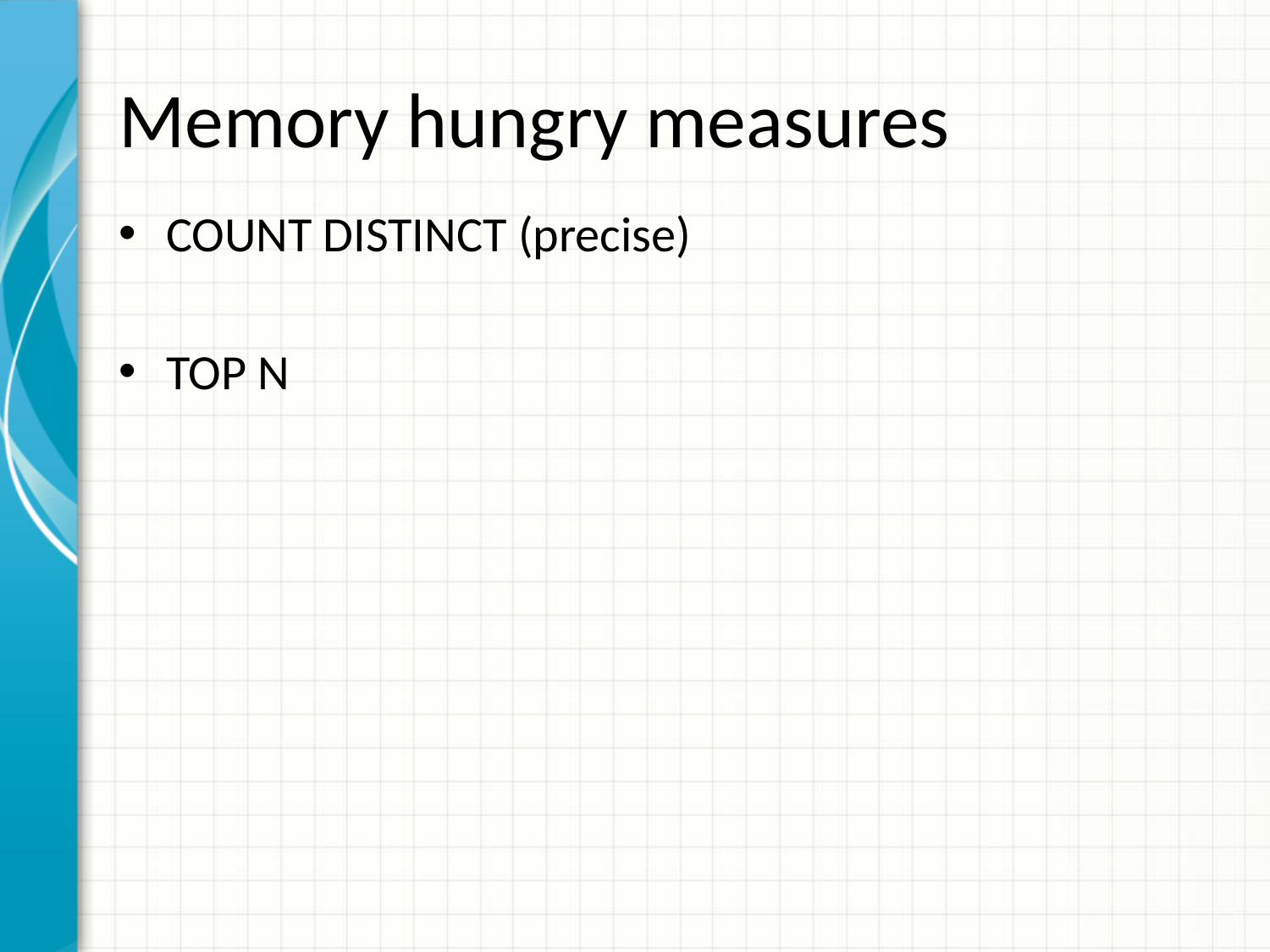

# Memory hungry measures
COUNT DISTINCT (precise)

TOP N